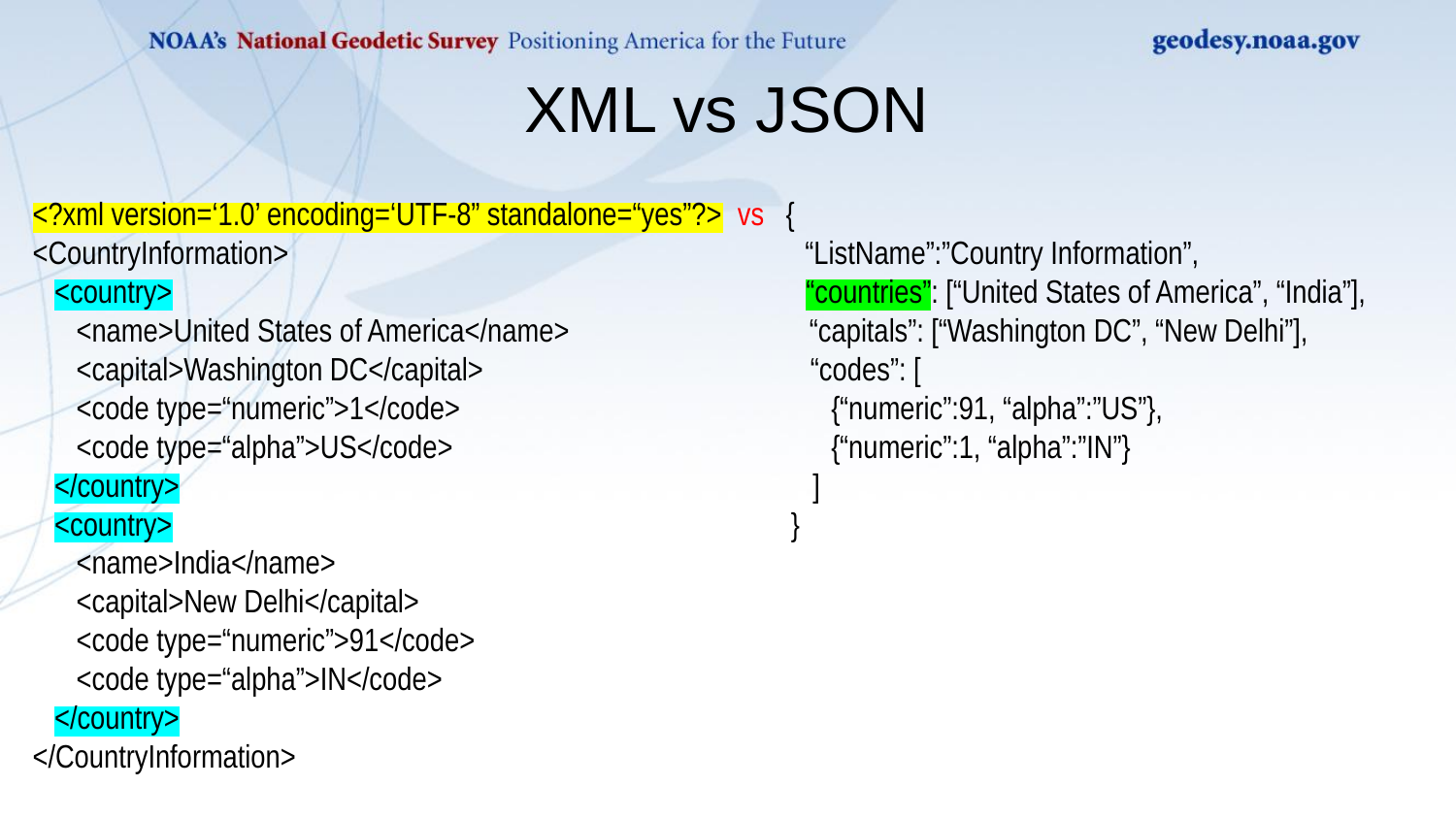

XML vs JSON

<?xml version=‘1.0’ encoding=‘UTF-8” standalone=“yes”?>  vs   {
<CountryInformation>                                                                       “ListName”:”Country Information”,
   <country>                                                                                       “countries”: [“United States of America”, “India”],
      <name>United States of America</name>                                 “capitals”: [“Washington DC”, “New Delhi”],
      <capital>Washington DC</capital>                                             “codes”: [
      <code type=“numeric”>1</code>                                                   {“numeric”:91, “alpha”:”US”},
      <code type=“alpha”>US</code>                                                    {“numeric”:1, “alpha”:”IN”}
   </country>                                                                                       ]
   <country>                                                                                     }
      <name>India</name>
      <capital>New Delhi</capital>
      <code type=“numeric”>91</code>
      <code type=“alpha”>IN</code>
   </country>
</CountryInformation>